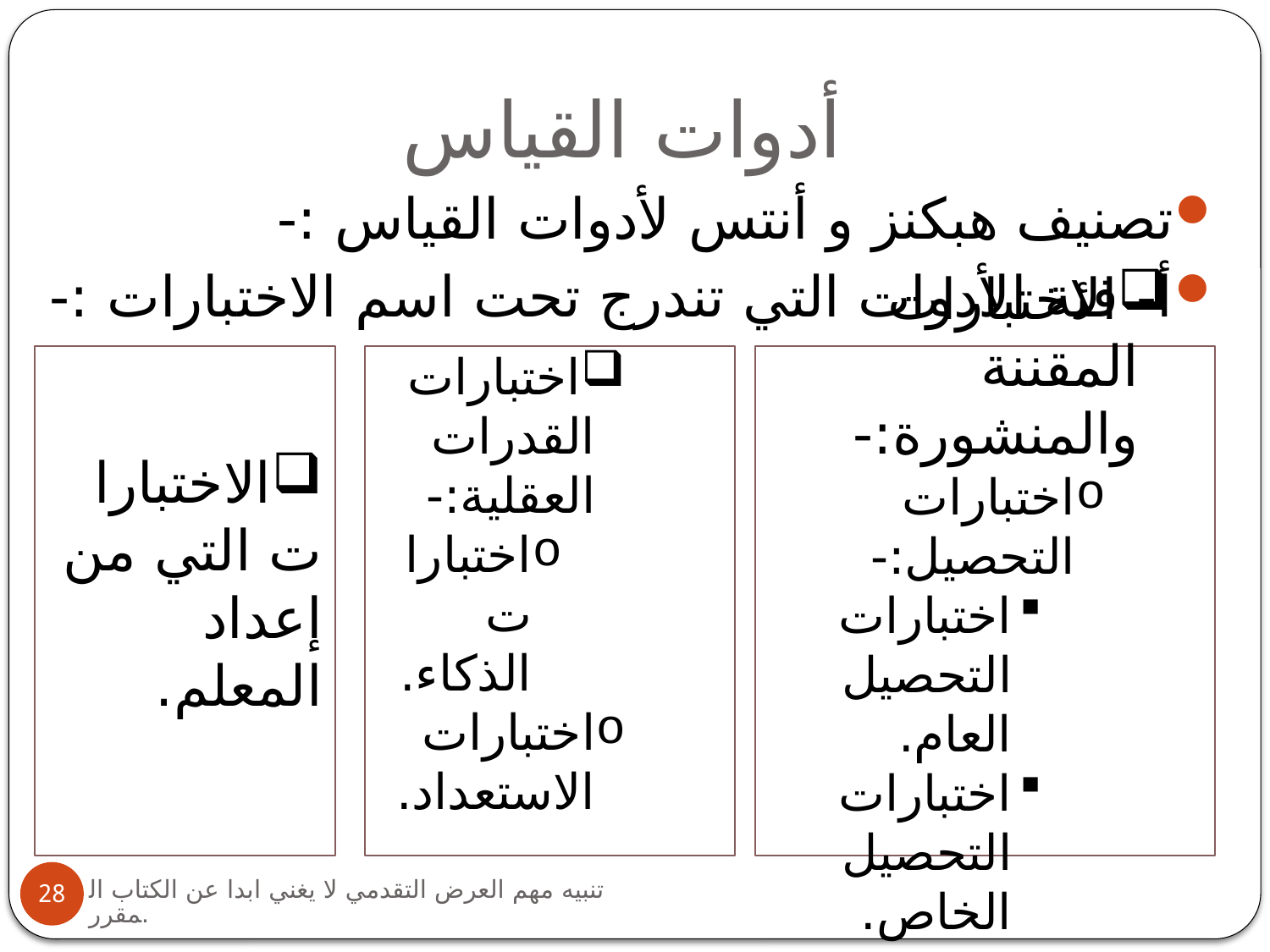

# أدوات القياس
تصنيف هبكنز و أنتس لأدوات القياس :-
أ- فئة الأدوات التي تندرج تحت اسم الاختبارات :-
الاختبارات التي من إعداد المعلم.

اختبارات القدرات العقلية:-
اختبارات الذكاء.
اختبارات الاستعداد.

الاختبارات المقننة والمنشورة:-
اختبارات التحصيل:-
اختبارات التحصيل العام.
اختبارات التحصيل الخاص.
تنبيه مهم العرض التقدمي لا يغني ابدا عن الكتاب المقرر.
28